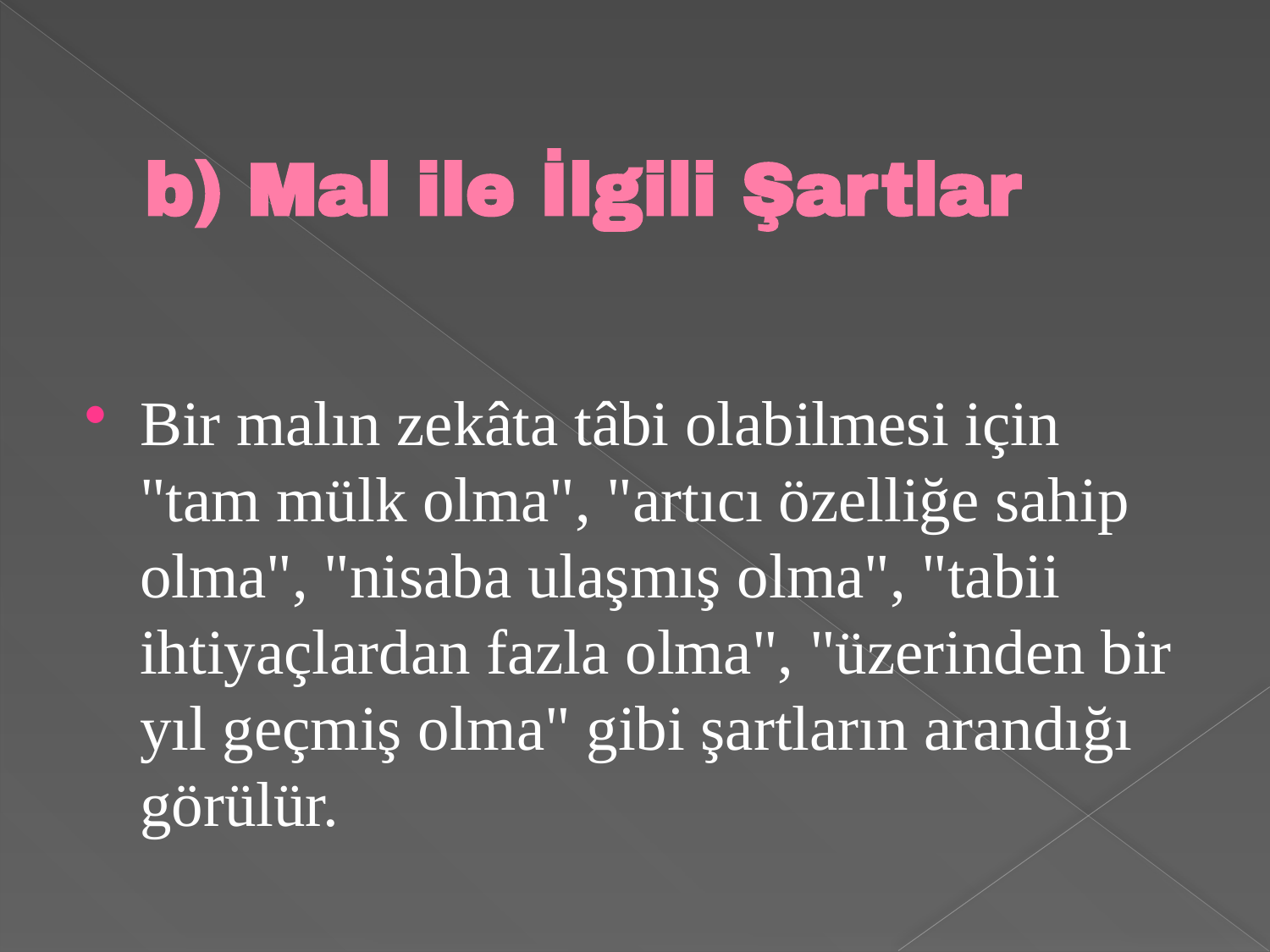

# b) Mal ile İlgili Şartlar
Bir malın zekâta tâbi olabilmesi için "tam mülk olma", "artıcı özelliğe sahip olma", "nisaba ulaşmış olma", "tabii ihtiyaçlardan fazla olma", "üzerinden bir yıl geçmiş olma" gibi şartların arandığı görülür.